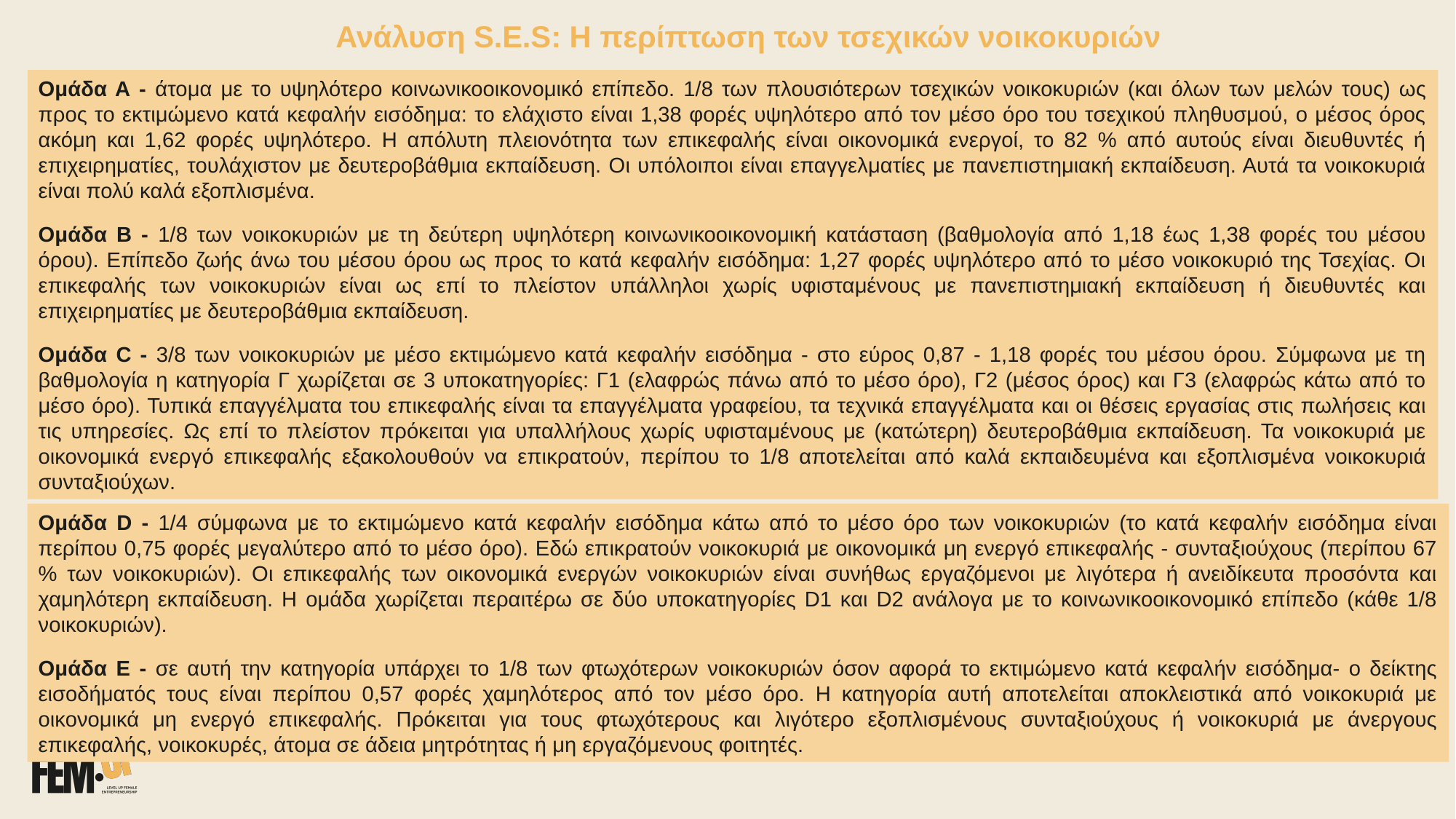

Ανάλυση S.E.S: Η περίπτωση των τσεχικών νοικοκυριών
Ομάδα Α - άτομα με το υψηλότερο κοινωνικοοικονομικό επίπεδο. 1/8 των πλουσιότερων τσεχικών νοικοκυριών (και όλων των μελών τους) ως προς το εκτιμώμενο κατά κεφαλήν εισόδημα: το ελάχιστο είναι 1,38 φορές υψηλότερο από τον μέσο όρο του τσεχικού πληθυσμού, ο μέσος όρος ακόμη και 1,62 φορές υψηλότερο. Η απόλυτη πλειονότητα των επικεφαλής είναι οικονομικά ενεργοί, το 82 % από αυτούς είναι διευθυντές ή επιχειρηματίες, τουλάχιστον με δευτεροβάθμια εκπαίδευση. Οι υπόλοιποι είναι επαγγελματίες με πανεπιστημιακή εκπαίδευση. Αυτά τα νοικοκυριά είναι πολύ καλά εξοπλισμένα.
Ομάδα Β - 1/8 των νοικοκυριών με τη δεύτερη υψηλότερη κοινωνικοοικονομική κατάσταση (βαθμολογία από 1,18 έως 1,38 φορές του μέσου όρου). Επίπεδο ζωής άνω του μέσου όρου ως προς το κατά κεφαλήν εισόδημα: 1,27 φορές υψηλότερο από το μέσο νοικοκυριό της Τσεχίας. Οι επικεφαλής των νοικοκυριών είναι ως επί το πλείστον υπάλληλοι χωρίς υφισταμένους με πανεπιστημιακή εκπαίδευση ή διευθυντές και επιχειρηματίες με δευτεροβάθμια εκπαίδευση.
Ομάδα C - 3/8 των νοικοκυριών με μέσο εκτιμώμενο κατά κεφαλήν εισόδημα - στο εύρος 0,87 - 1,18 φορές του μέσου όρου. Σύμφωνα με τη βαθμολογία η κατηγορία Γ χωρίζεται σε 3 υποκατηγορίες: Γ1 (ελαφρώς πάνω από το μέσο όρο), Γ2 (μέσος όρος) και Γ3 (ελαφρώς κάτω από το μέσο όρο). Τυπικά επαγγέλματα του επικεφαλής είναι τα επαγγέλματα γραφείου, τα τεχνικά επαγγέλματα και οι θέσεις εργασίας στις πωλήσεις και τις υπηρεσίες. Ως επί το πλείστον πρόκειται για υπαλλήλους χωρίς υφισταμένους με (κατώτερη) δευτεροβάθμια εκπαίδευση. Τα νοικοκυριά με οικονομικά ενεργό επικεφαλής εξακολουθούν να επικρατούν, περίπου το 1/8 αποτελείται από καλά εκπαιδευμένα και εξοπλισμένα νοικοκυριά συνταξιούχων.
Ομάδα D - 1/4 σύμφωνα με το εκτιμώμενο κατά κεφαλήν εισόδημα κάτω από το μέσο όρο των νοικοκυριών (το κατά κεφαλήν εισόδημα είναι περίπου 0,75 φορές μεγαλύτερο από το μέσο όρο). Εδώ επικρατούν νοικοκυριά με οικονομικά μη ενεργό επικεφαλής - συνταξιούχους (περίπου 67 % των νοικοκυριών). Οι επικεφαλής των οικονομικά ενεργών νοικοκυριών είναι συνήθως εργαζόμενοι με λιγότερα ή ανειδίκευτα προσόντα και χαμηλότερη εκπαίδευση. Η ομάδα χωρίζεται περαιτέρω σε δύο υποκατηγορίες D1 και D2 ανάλογα με το κοινωνικοοικονομικό επίπεδο (κάθε 1/8 νοικοκυριών).
Ομάδα Ε - σε αυτή την κατηγορία υπάρχει το 1/8 των φτωχότερων νοικοκυριών όσον αφορά το εκτιμώμενο κατά κεφαλήν εισόδημα- ο δείκτης εισοδήματός τους είναι περίπου 0,57 φορές χαμηλότερος από τον μέσο όρο. Η κατηγορία αυτή αποτελείται αποκλειστικά από νοικοκυριά με οικονομικά μη ενεργό επικεφαλής. Πρόκειται για τους φτωχότερους και λιγότερο εξοπλισμένους συνταξιούχους ή νοικοκυριά με άνεργους επικεφαλής, νοικοκυρές, άτομα σε άδεια μητρότητας ή μη εργαζόμενους φοιτητές.